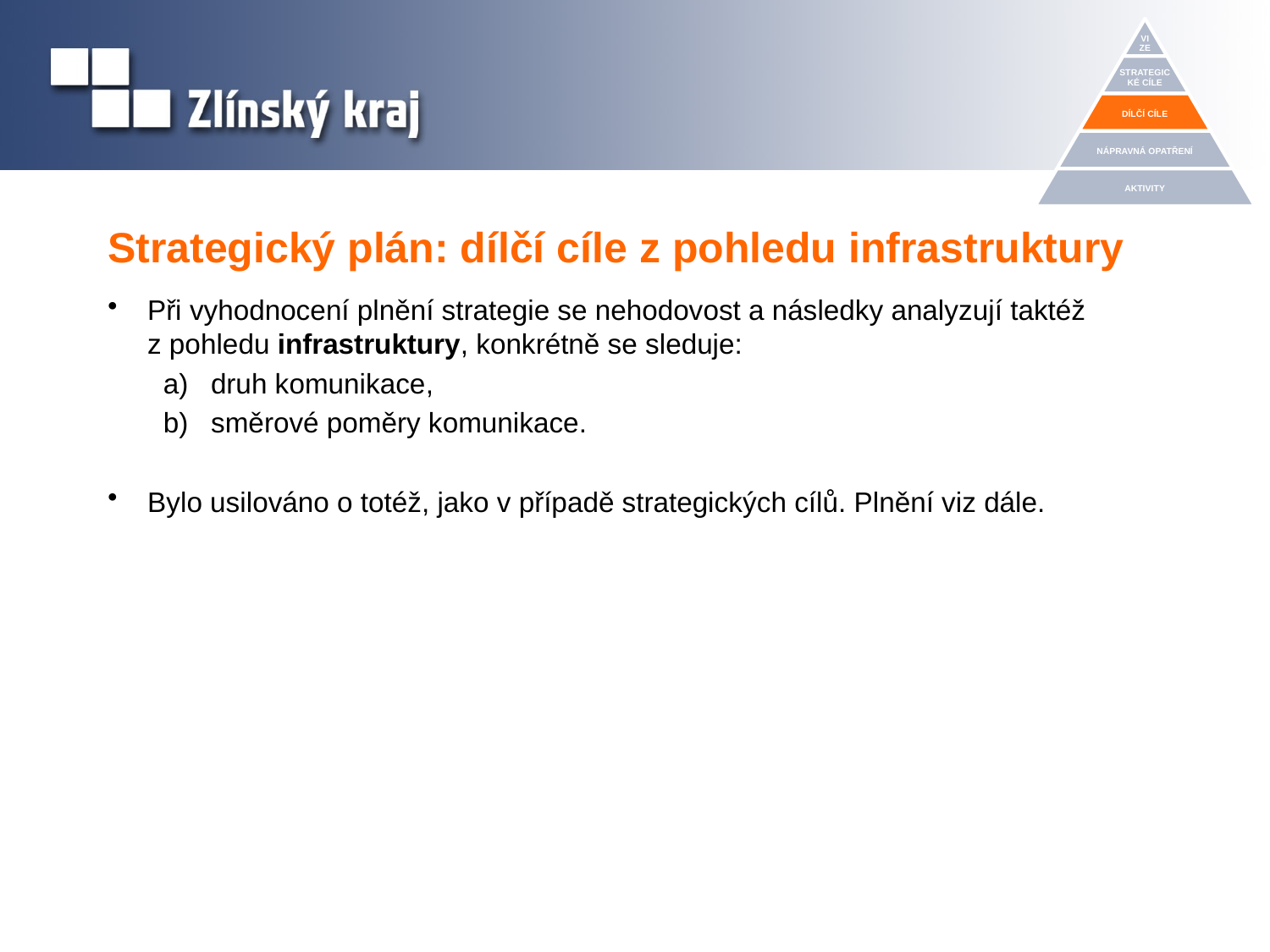

VIZE
STRATEGICKÉ CÍLE
DÍLČÍ CÍLE
NÁPRAVNÁ OPATŘENÍ
AKTIVITY
# Strategický plán: dílčí cíle z pohledu infrastruktury
Při vyhodnocení plnění strategie se nehodovost a následky analyzují taktéž z pohledu infrastruktury, konkrétně se sleduje:
druh komunikace,
směrové poměry komunikace.

Bylo usilováno o totéž, jako v případě strategických cílů. Plnění viz dále.